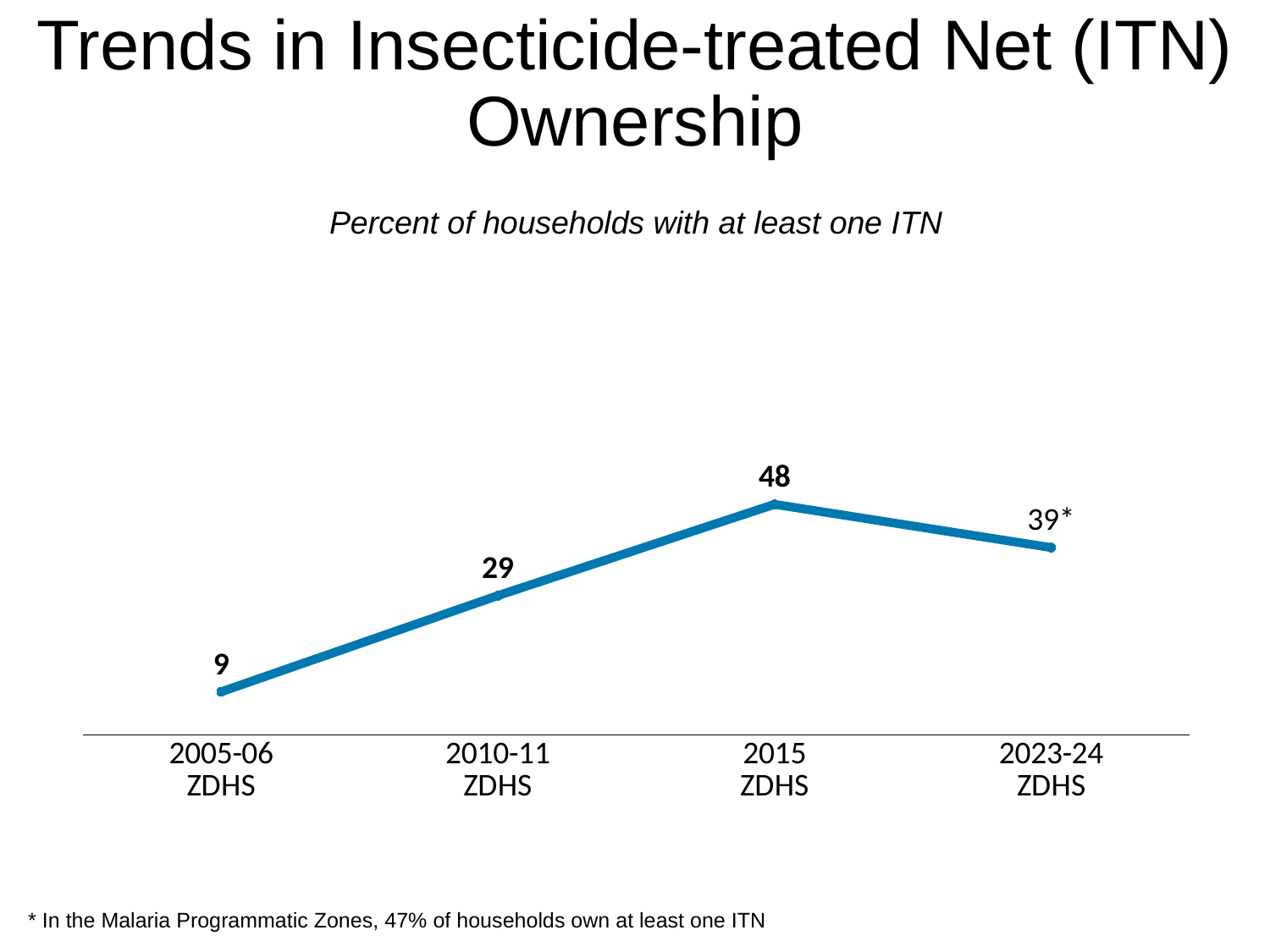

# Trends in Insecticide-treated Net (ITN) Ownership
Percent of households with at least one ITN

### Chart

| Category | Series 1 |
|---|---|
| 2005-06
ZDHS | 9.0 |
| 2010-11
ZDHS | 29.0 |
| 2015
ZDHS | 48.0 |
| 2023-24
ZDHS | 39.0 |
* In the Malaria Programmatic Zones, 47% of households own at least one ITN